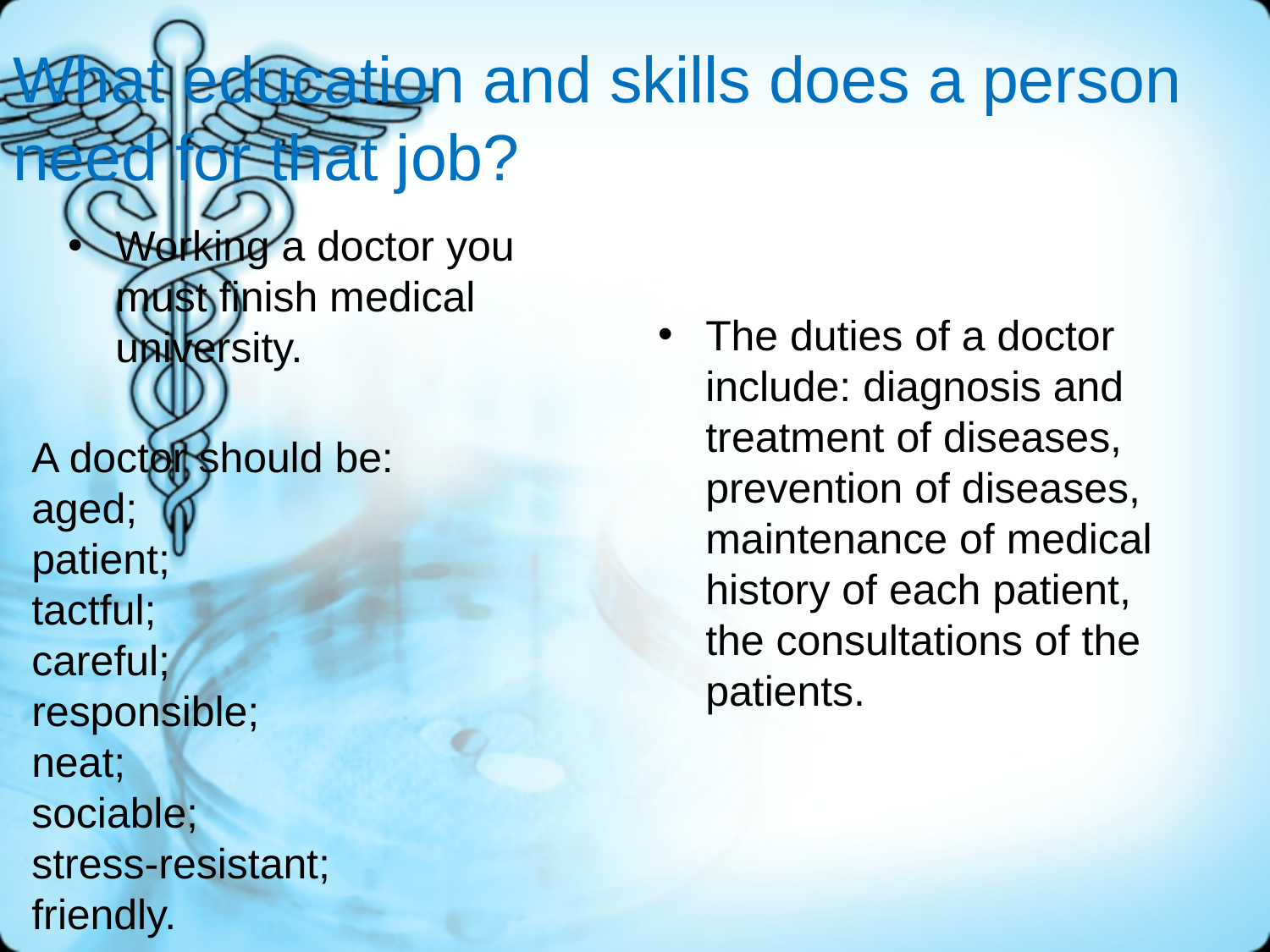

# What education and skills does a person need for that job?
Working a doctor you must finish medical university.

The duties of a doctor include: diagnosis and treatment of diseases, prevention of diseases, maintenance of medical history of each patient, the consultations of the patients.
A doctor should be:
aged;
patient;
tactful;
careful;
responsible;
neat;
sociable;
stress-resistant;
friendly.